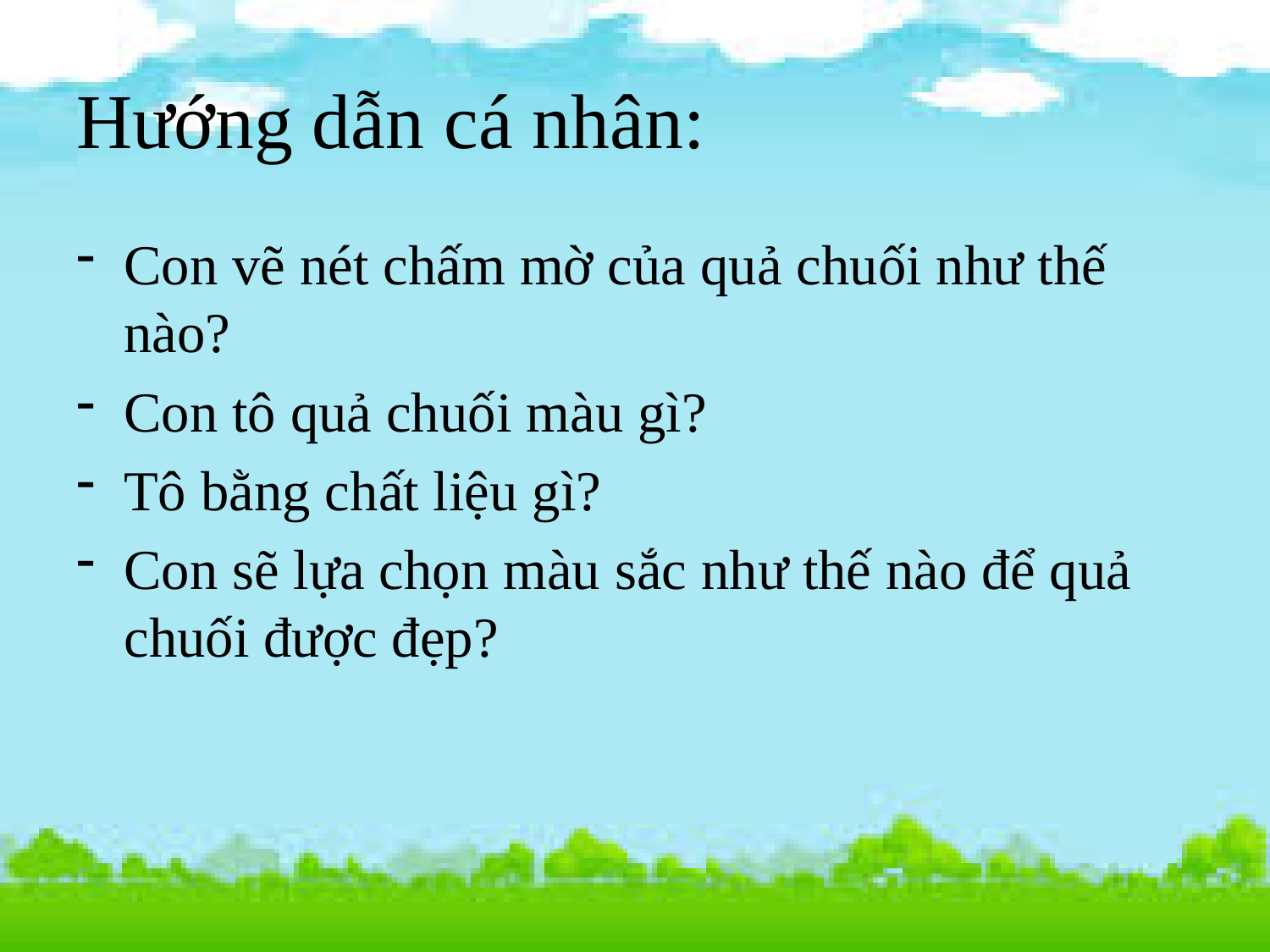

# Hướng dẫn cá nhân:
Con vẽ nét chấm mờ của quả chuối như thế nào?
Con tô quả chuối màu gì?
Tô bằng chất liệu gì?
Con sẽ lựa chọn màu sắc như thế nào để quả chuối được đẹp?